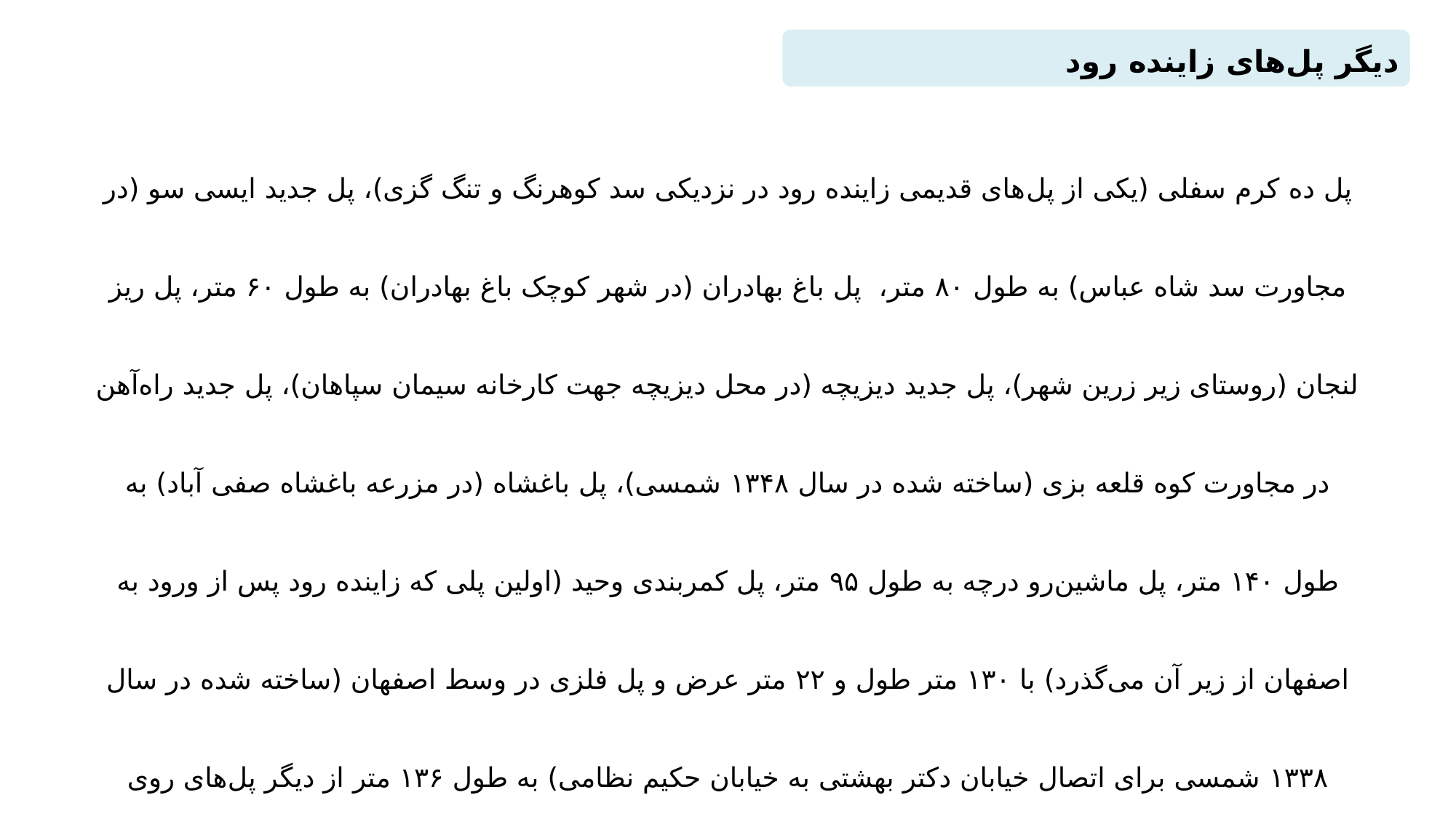

دیگر پل‌های زاینده رود
پل ده کرم سفلی (یکی از پل‌های قدیمی زاینده رود در نزدیکی سد کوهرنگ و تنگ گزی)، پل جدید ایسی سو (در مجاورت سد شاه عباس) به طول ۸۰ متر،  پل باغ بهادران (در شهر کوچک باغ بهادران) به طول ۶۰ متر، پل ریز لنجان (روستای زیر زرین شهر)، پل جدید ديزيچه (در محل ديزيچه جهت كارخانه سيمان سپاهان)، پل جدید راه‌آهن در مجاورت کوه قلعه بزی (ساخته شده در سال ۱۳۴۸ شمسی)، پل باغشاه (در مزرعه باغشاه صفی آباد) به طول ۱۴۰ متر، پل ماشین‌رو درچه به طول ۹۵ متر، پل کمربندی وحید (اولین پلی که زاینده رود پس از ورود به اصفهان از زیر آن می‌گذرد) با ۱۳۰ متر طول و ۲۲ متر عرض و پل فلزی در وسط اصفهان (ساخته شده در سال ۱۳۳۸ شمسی برای اتصال خيابان دكتر بهشتی به خیابان حکیم نظامی) به طول ۱۳۶ متر از دیگر پل‌های روی زاینده رود هستند.